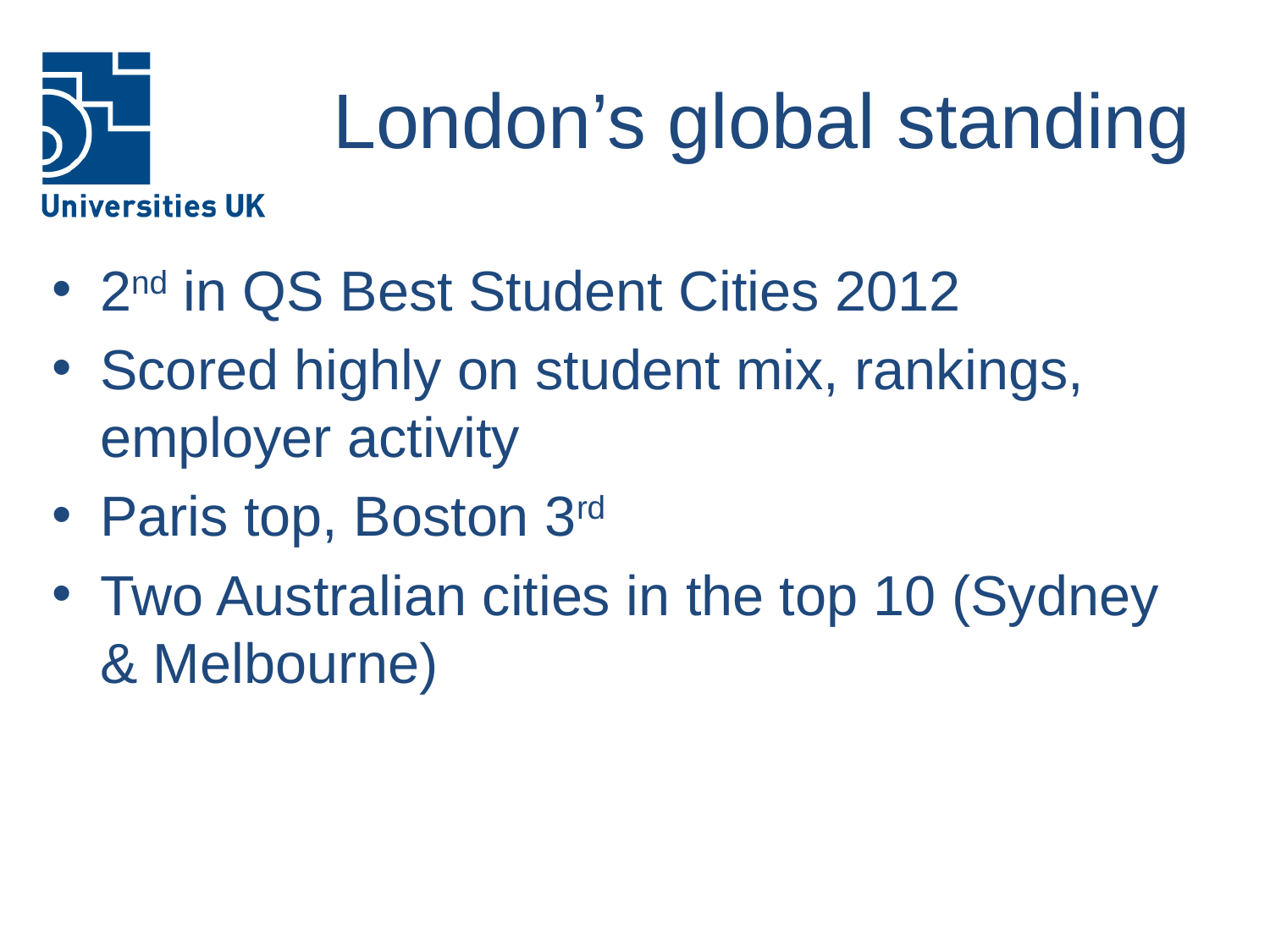

# London’s global standing
2nd in QS Best Student Cities 2012
Scored highly on student mix, rankings, employer activity
Paris top, Boston 3rd
Two Australian cities in the top 10 (Sydney & Melbourne)